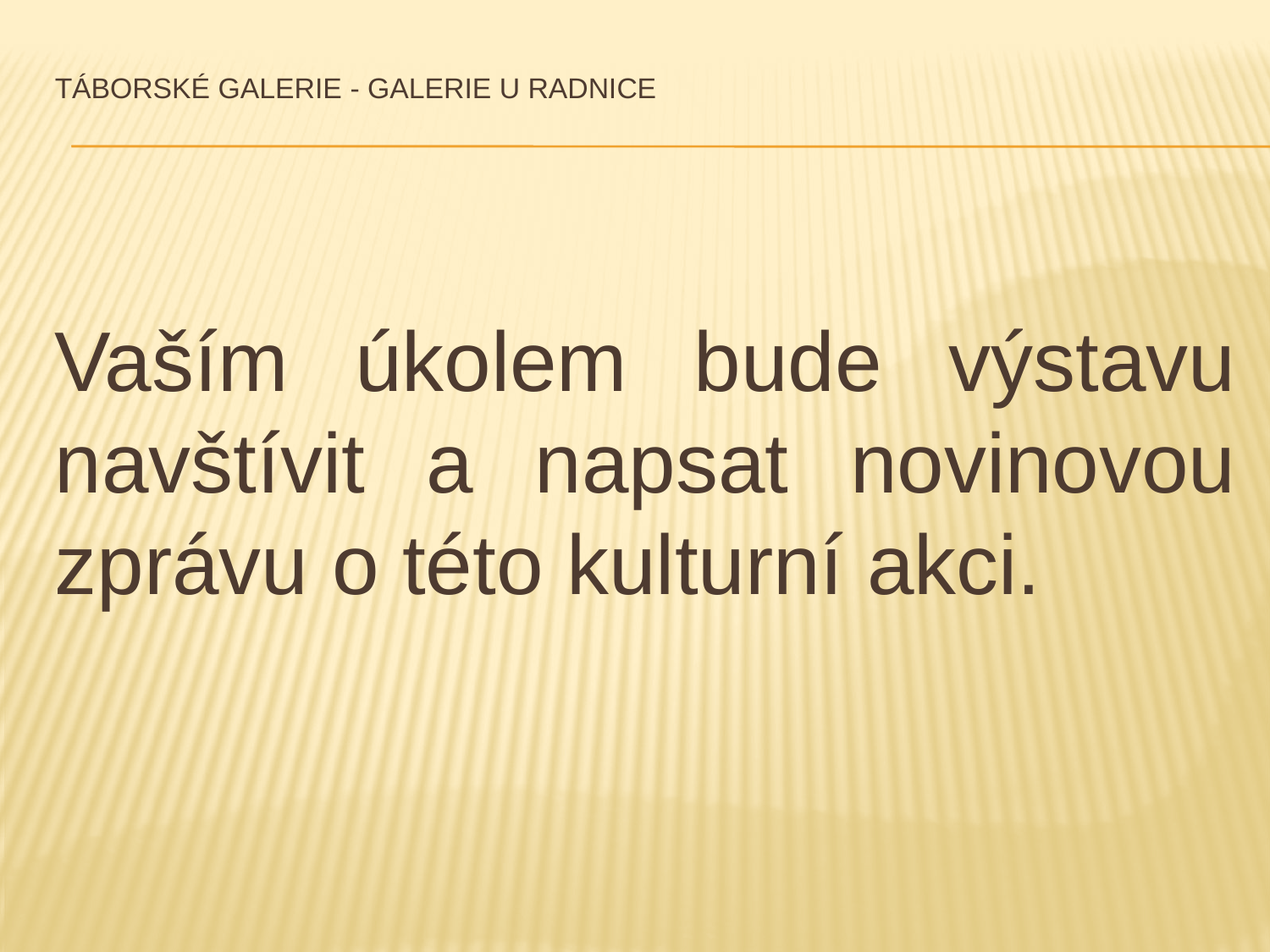

# Táborské galerie - Galerie U Radnice

Vaším úkolem bude výstavu navštívit a napsat novinovou zprávu o této kulturní akci.